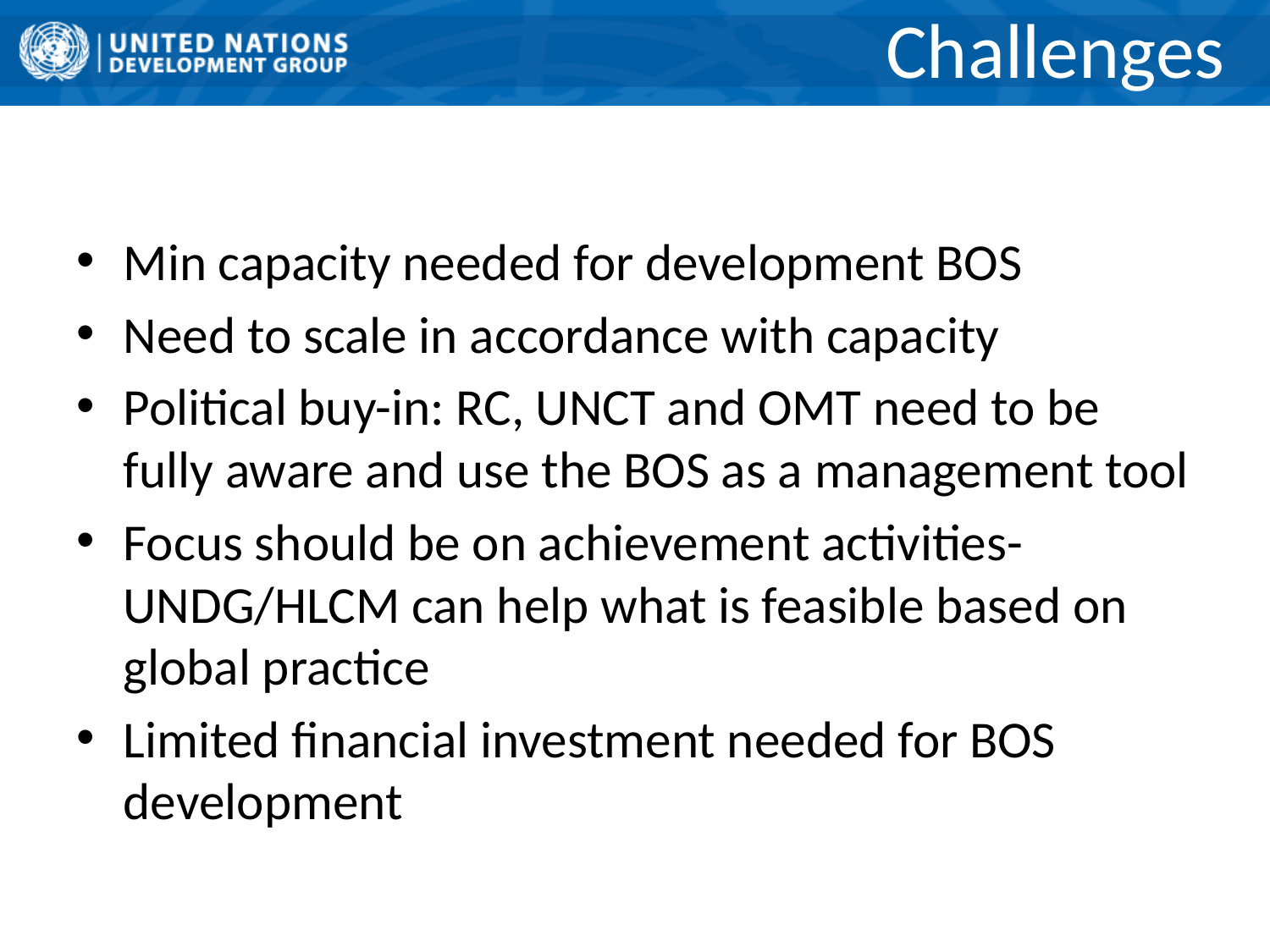

# Challenges
Min capacity needed for development BOS
Need to scale in accordance with capacity
Political buy-in: RC, UNCT and OMT need to be fully aware and use the BOS as a management tool
Focus should be on achievement activities- UNDG/HLCM can help what is feasible based on global practice
Limited financial investment needed for BOS development